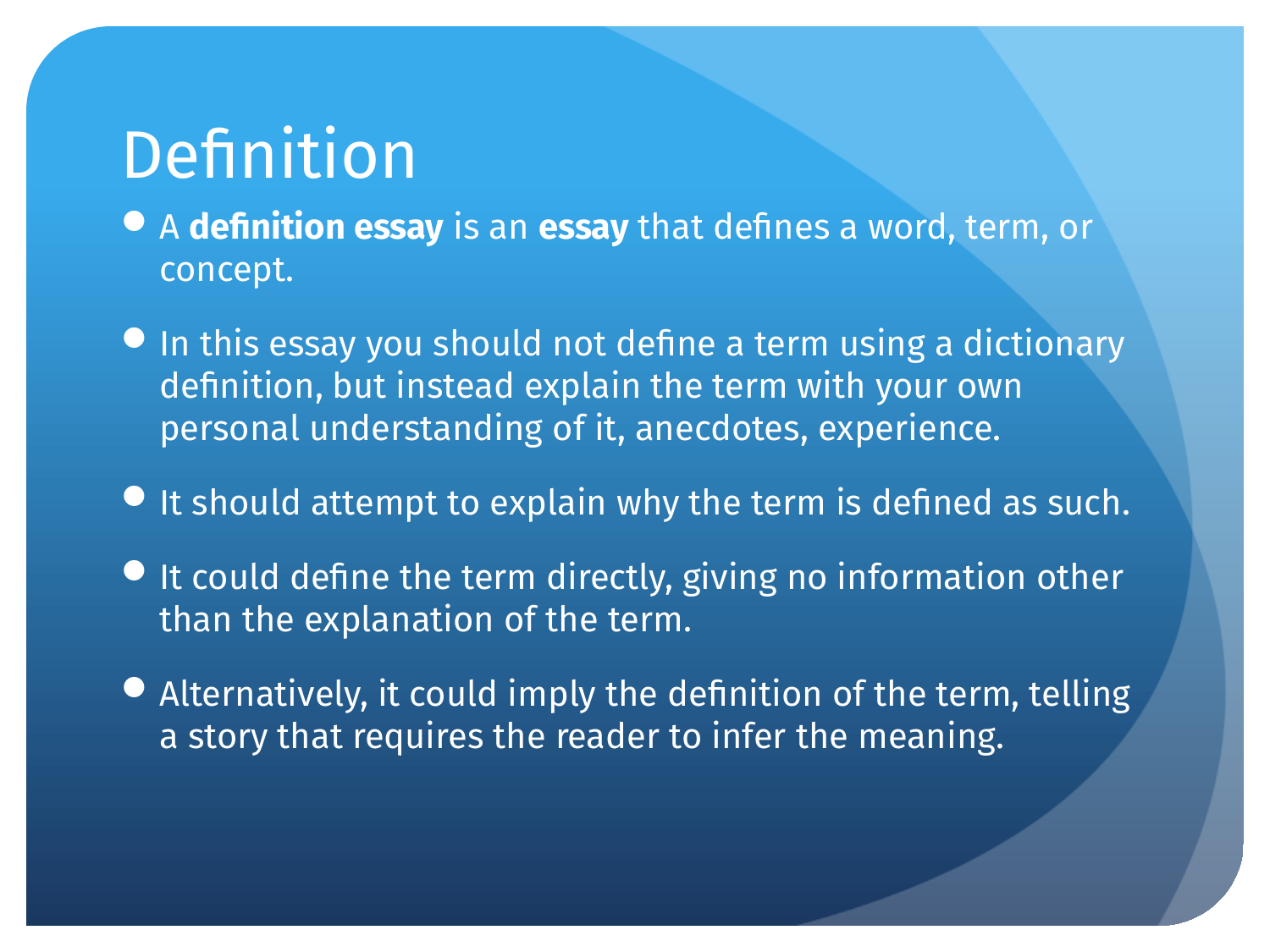

# Definition
A definition essay is an essay that defines a word, term, or concept.
In this essay you should not define a term using a dictionary definition, but instead explain the term with your own personal understanding of it, anecdotes, experience.
It should attempt to explain why the term is defined as such.
It could define the term directly, giving no information other than the explanation of the term.
Alternatively, it could imply the definition of the term, telling a story that requires the reader to infer the meaning.